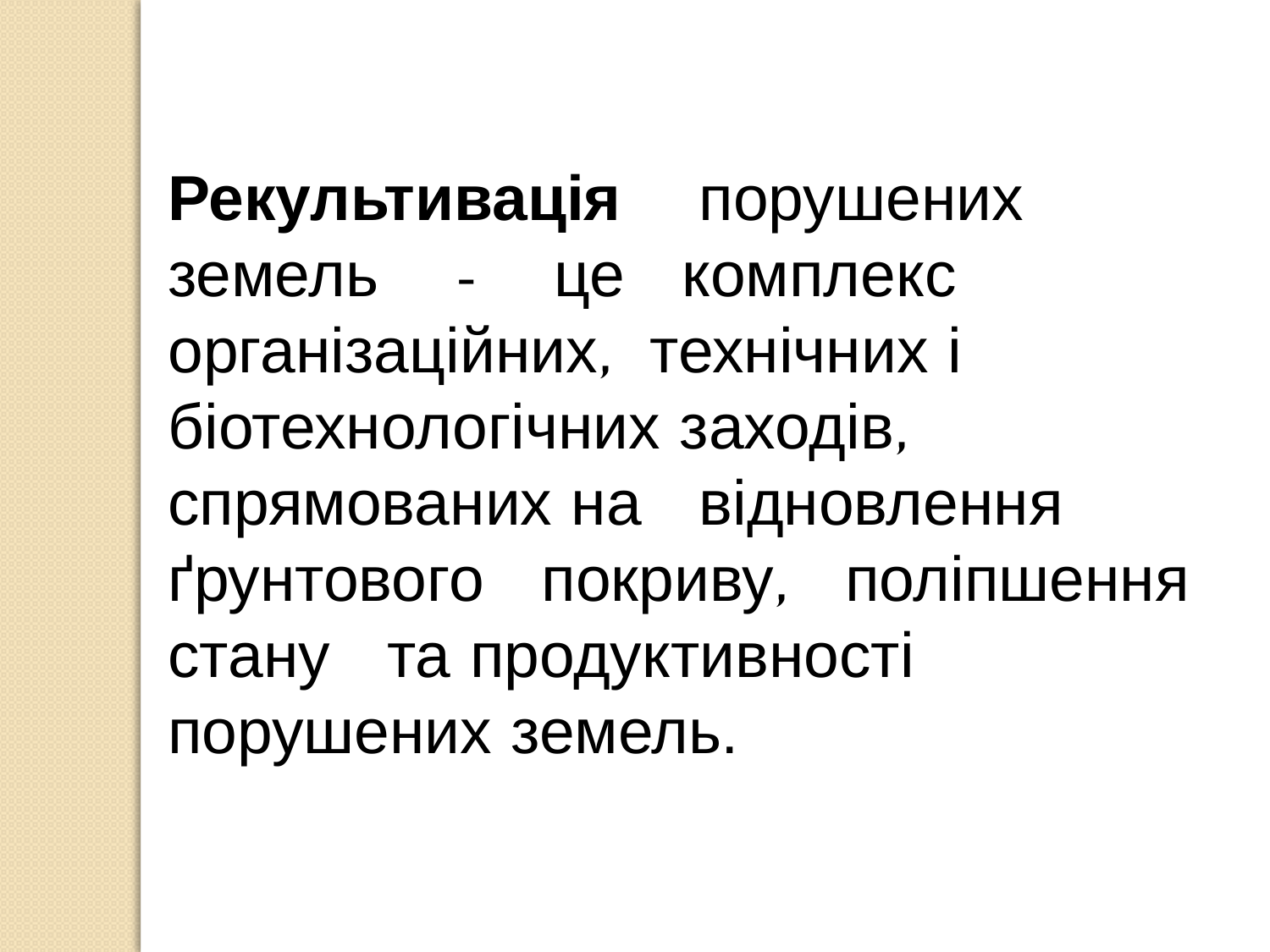

Рекультивація    порушених    земель    -    це   комплекс організаційних,  технічних і біотехнологічних заходів, спрямованих на   відновлення   ґрунтового   покриву,   поліпшення   стану   та продуктивності порушених земель.